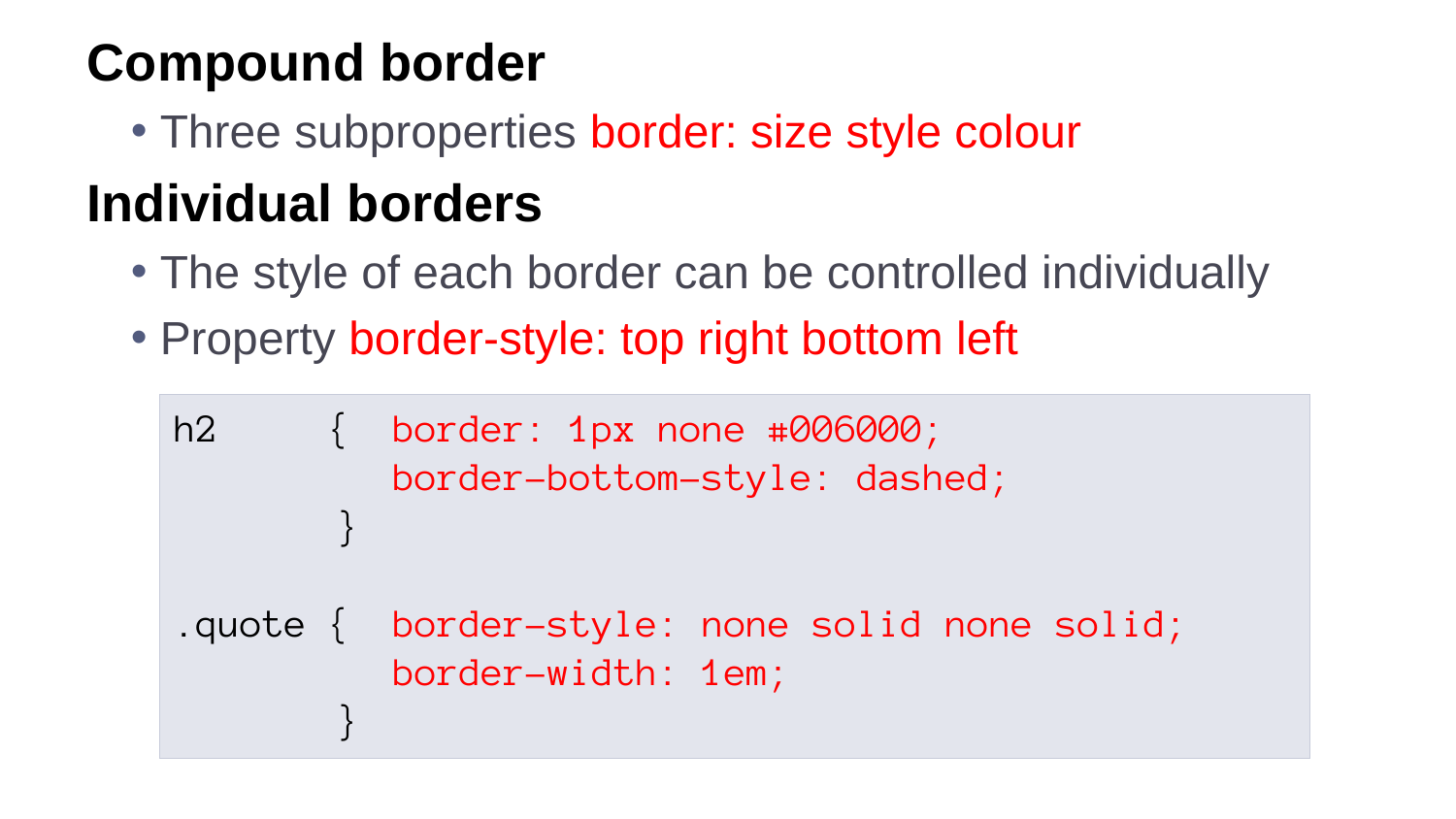

Compound border
Three subproperties border: size style colour
Individual borders
The style of each border can be controlled individually
Property border-style: top right bottom left
h2     {	border: 1px none #006000;
				border-bottom-style: dashed;
			}

.quote {	border-style: none solid none solid;
				border-width: 1em;
			}